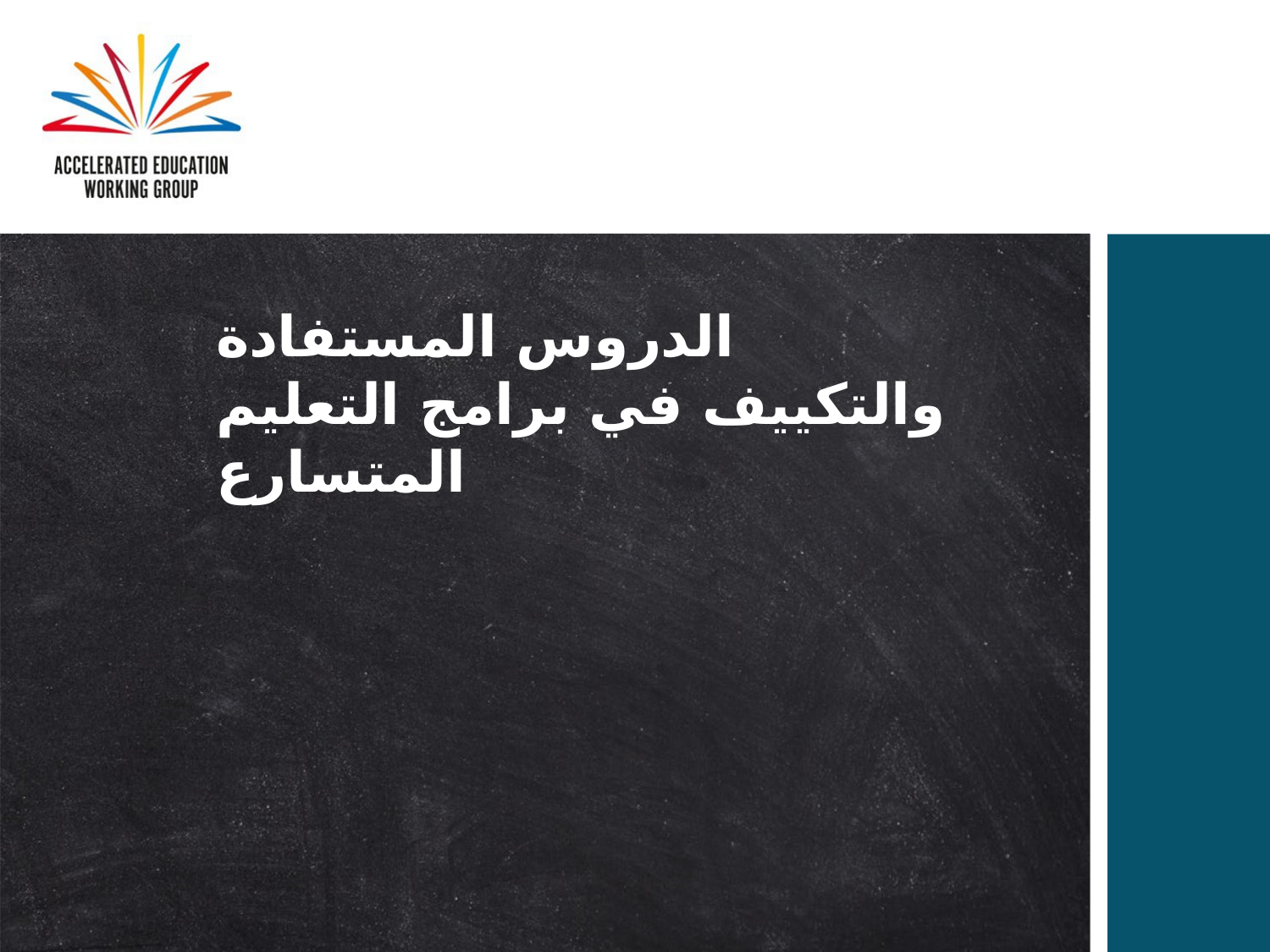

# الدروس المستفادة والتكييف في برامج التعليم المتسارع